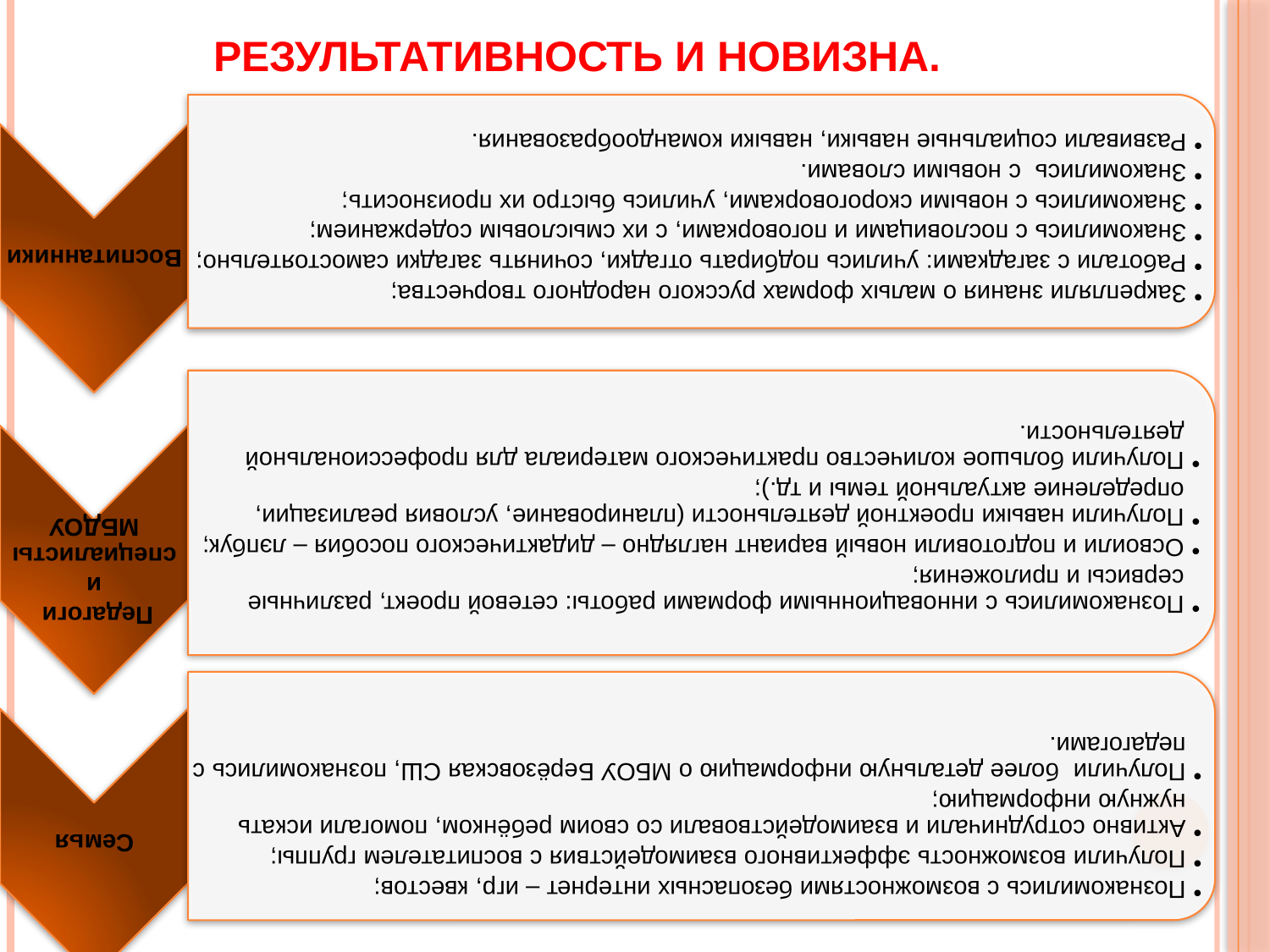

# Результативность и новизна.
Воспитанники
Закрепляли знания о малых формах русского народного творчества;
Работали с загадками: учились подбирать отгадки, сочинять загадки самостоятельно;
Знакомились с пословицами и поговорками, с их смысловым содержанием;
Знакомились с новыми скороговорками, учились быстро их произносить;
Знакомились  с новыми словами.
Развивали социальные навыки, навыки командообразования.
Педагоги
и специалисты МБДОУ

Познакомились с инновационными формами работы: сетевой проект, различные сервисы и приложения;
Освоили и подготовили новый вариант наглядно – дидактического пособия – лэпбук;
Получили навыки проектной деятельности (планирование, условия реализации, определение актуальной темы и тд.);
Получили большое количество практического материала для профессиональной деятельности.
Семья
Познакомились с возможностями безопасных интернет – игр, квестов;
Получили возможность эффективного взаимодействия с воспитателем группы;
Активно сотрудничали и взаимодействовали со своим ребёнком, помогали искать нужную информацию;
Получили  более детальную информацию о МБОУ Берёзовская СШ, познакомились с педагогами.